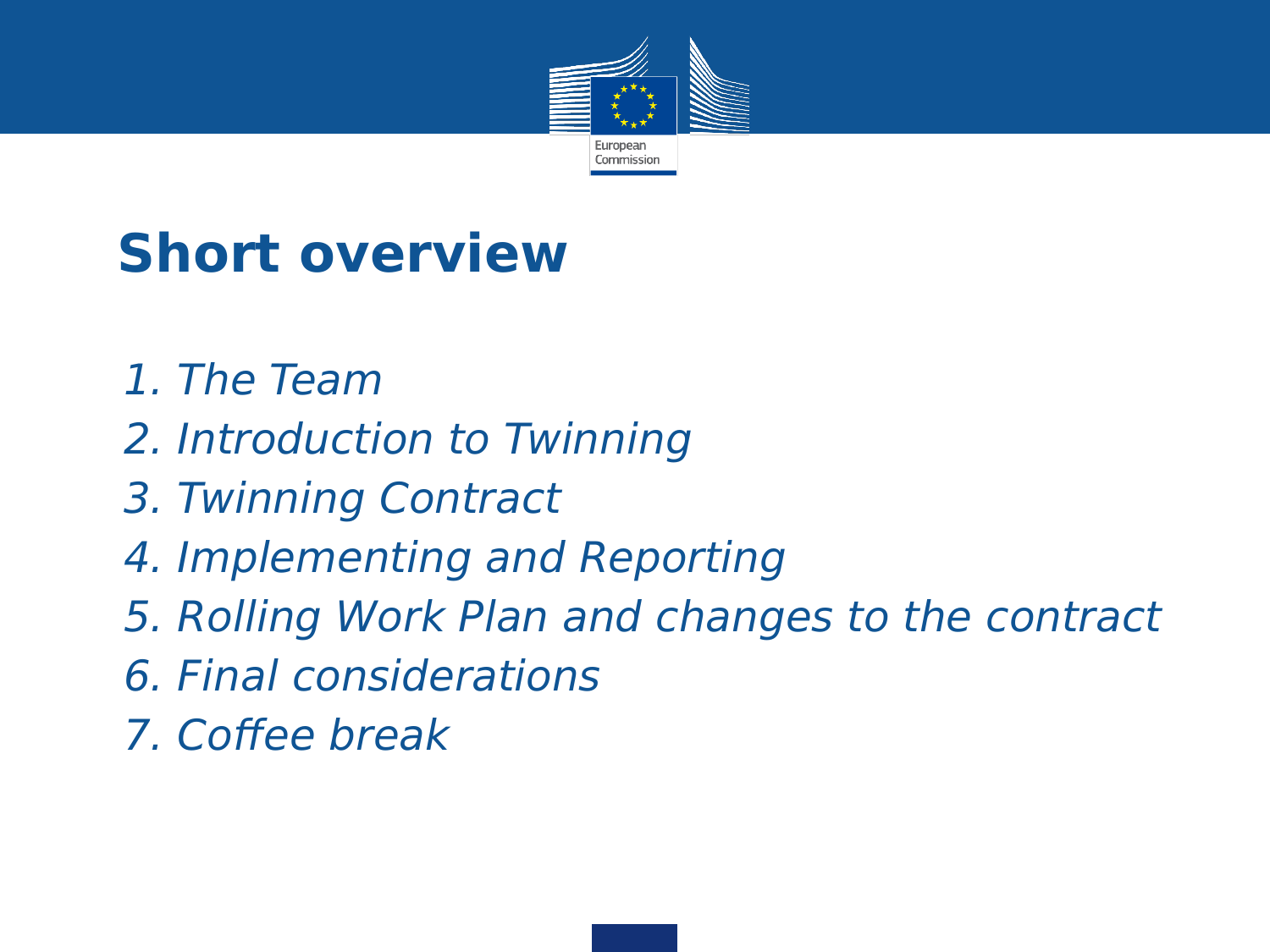

# Short overview
1. The Team
2. Introduction to Twinning
3. Twinning Contract
4. Implementing and Reporting
5. Rolling Work Plan and changes to the contract
6. Final considerations
7. Coffee break